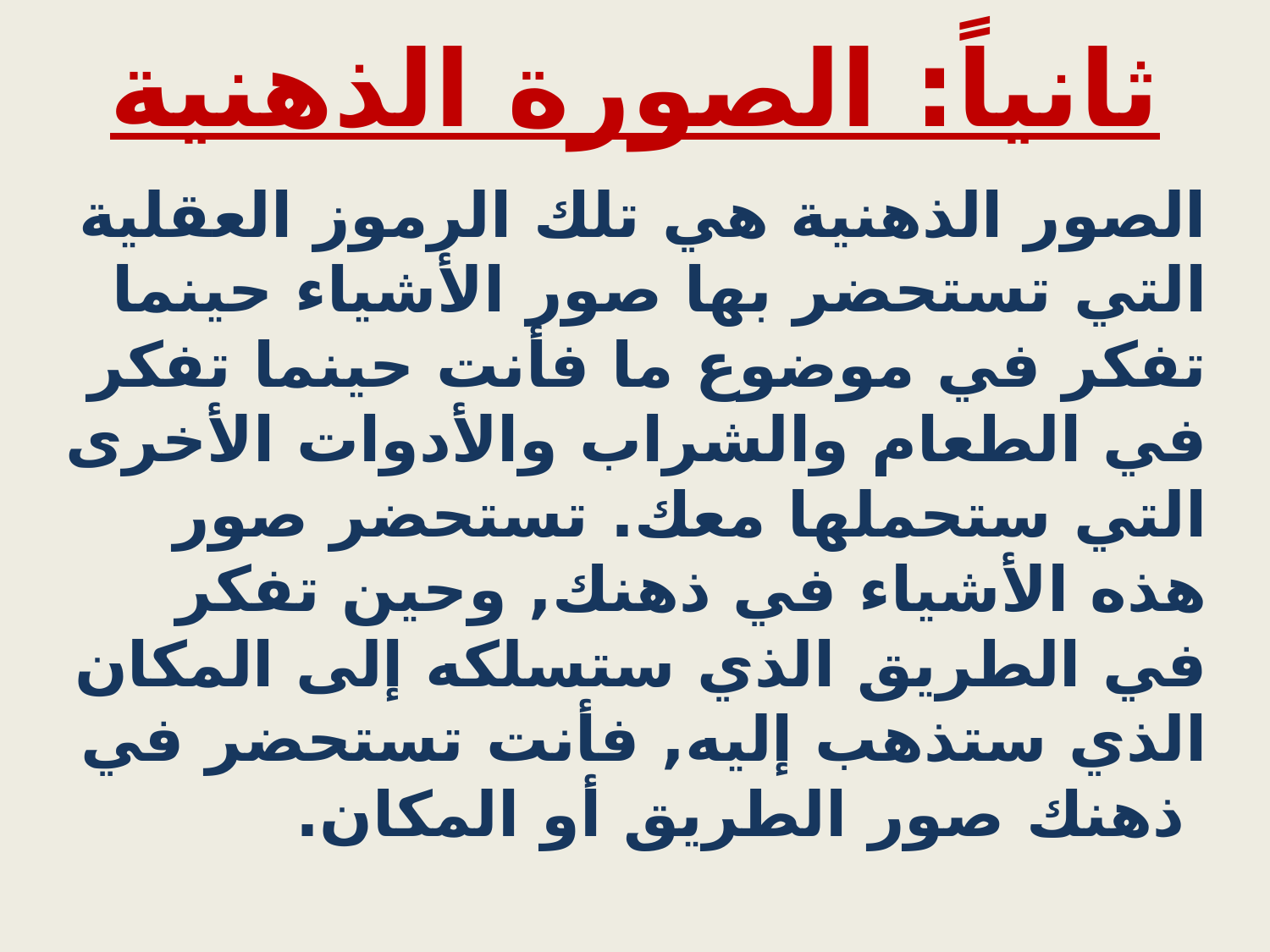

# ثانياً: الصورة الذهنية
الصور الذهنية هي تلك الرموز العقلية التي تستحضر بها صور الأشياء حينما تفكر في موضوع ما فأنت حينما تفكر في الطعام والشراب والأدوات الأخرى التي ستحملها معك. تستحضر صور هذه الأشياء في ذهنك, وحين تفكر في الطريق الذي ستسلكه إلى المكان الذي ستذهب إليه, فأنت تستحضر في  ذهنك صور الطريق أو المكان.